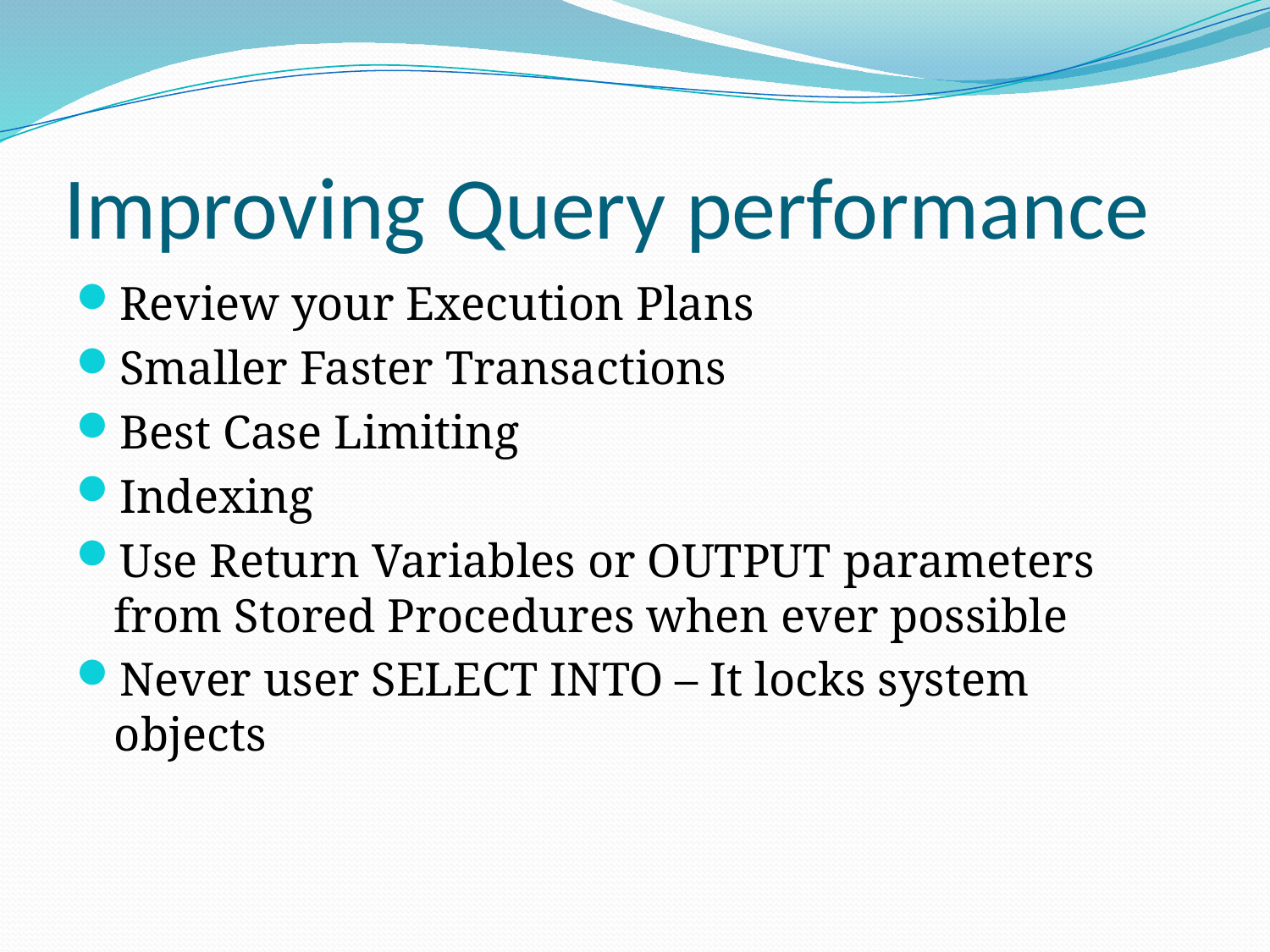

# Improving Query performance
Review your Execution Plans
Smaller Faster Transactions
Best Case Limiting
Indexing
Use Return Variables or OUTPUT parameters from Stored Procedures when ever possible
Never user SELECT INTO – It locks system objects